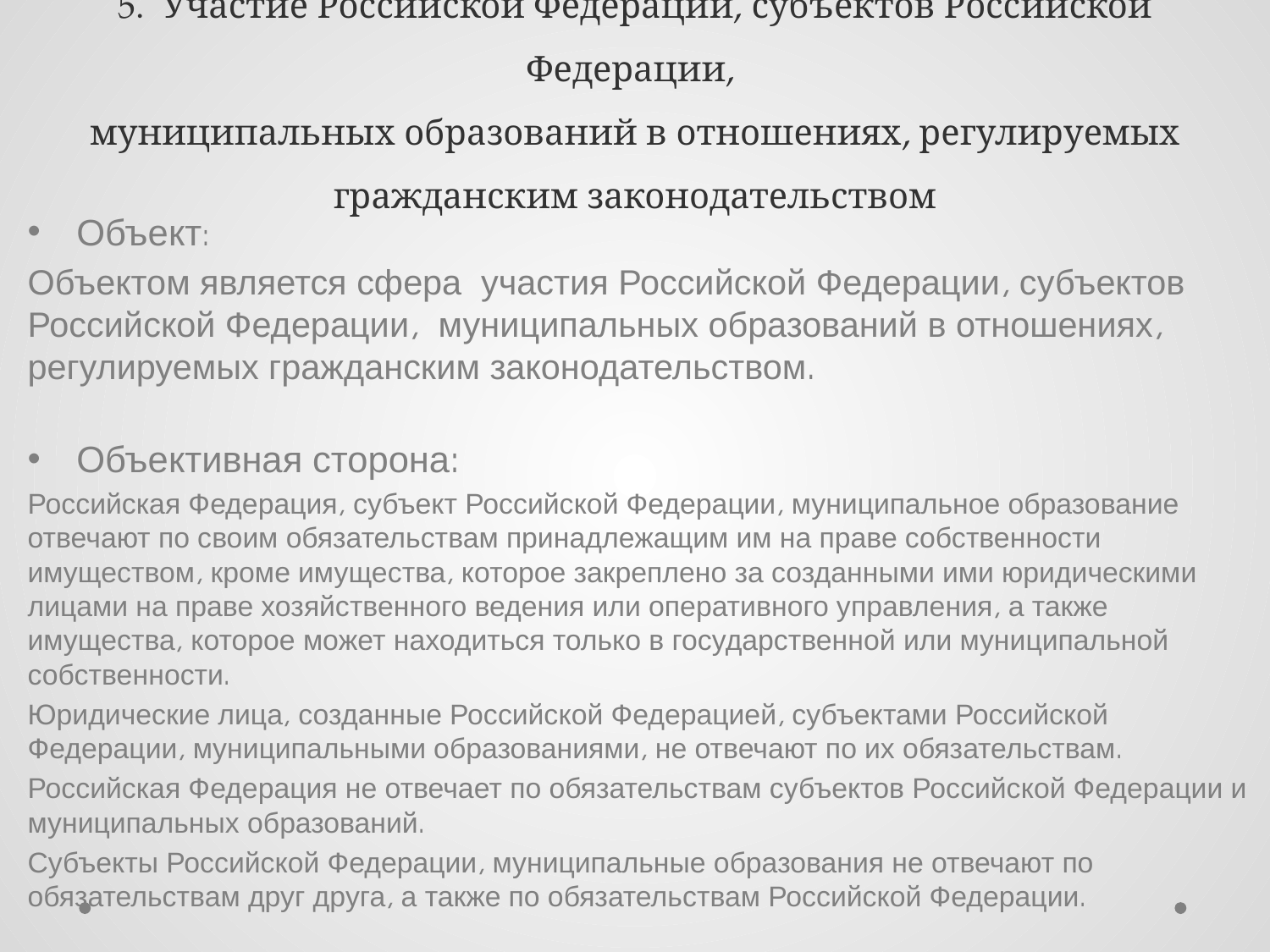

# 5.  Участие Российской Федерации, субъектов Российской Федерации, муниципальных образований в отношениях, регулируемых гражданским законодательством
Объект:
Объектом является сфера  участия Российской Федерации, субъектов Российской Федерации,  муниципальных образований в отношениях, регулируемых гражданским законодательством.

Объективная сторона:
Российская Федерация, субъект Российской Федерации, муниципальное образование отвечают по своим обязательствам принадлежащим им на праве собственности имуществом, кроме имущества, которое закреплено за созданными ими юридическими лицами на праве хозяйственного ведения или оперативного управления, а также имущества, которое может находиться только в государственной или муниципальной собственности.
Юридические лица, созданные Российской Федерацией, субъектами Российской Федерации, муниципальными образованиями, не отвечают по их обязательствам.
Российская Федерация не отвечает по обязательствам субъектов Российской Федерации и муниципальных образований.
Субъекты Российской Федерации, муниципальные образования не отвечают по обязательствам друг друга, а также по обязательствам Российской Федерации.